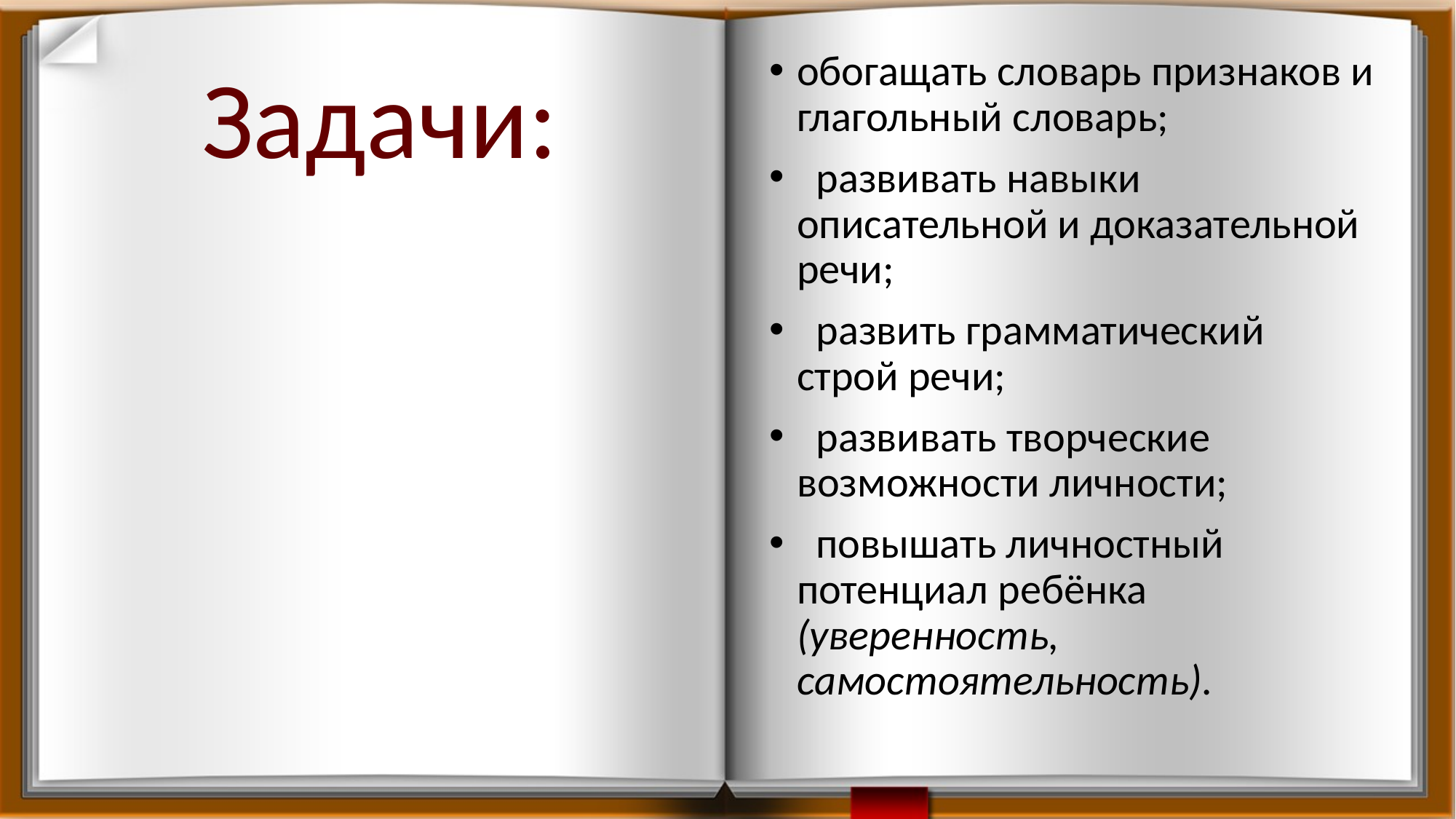

Задачи:
обогащать словарь признаков и глагольный словарь;
  развивать навыки описательной и доказательной речи;
  развить грамматический строй речи;
  развивать творческие возможности личности;
  повышать личностный потенциал ребёнка (уверенность, самостоятельность).